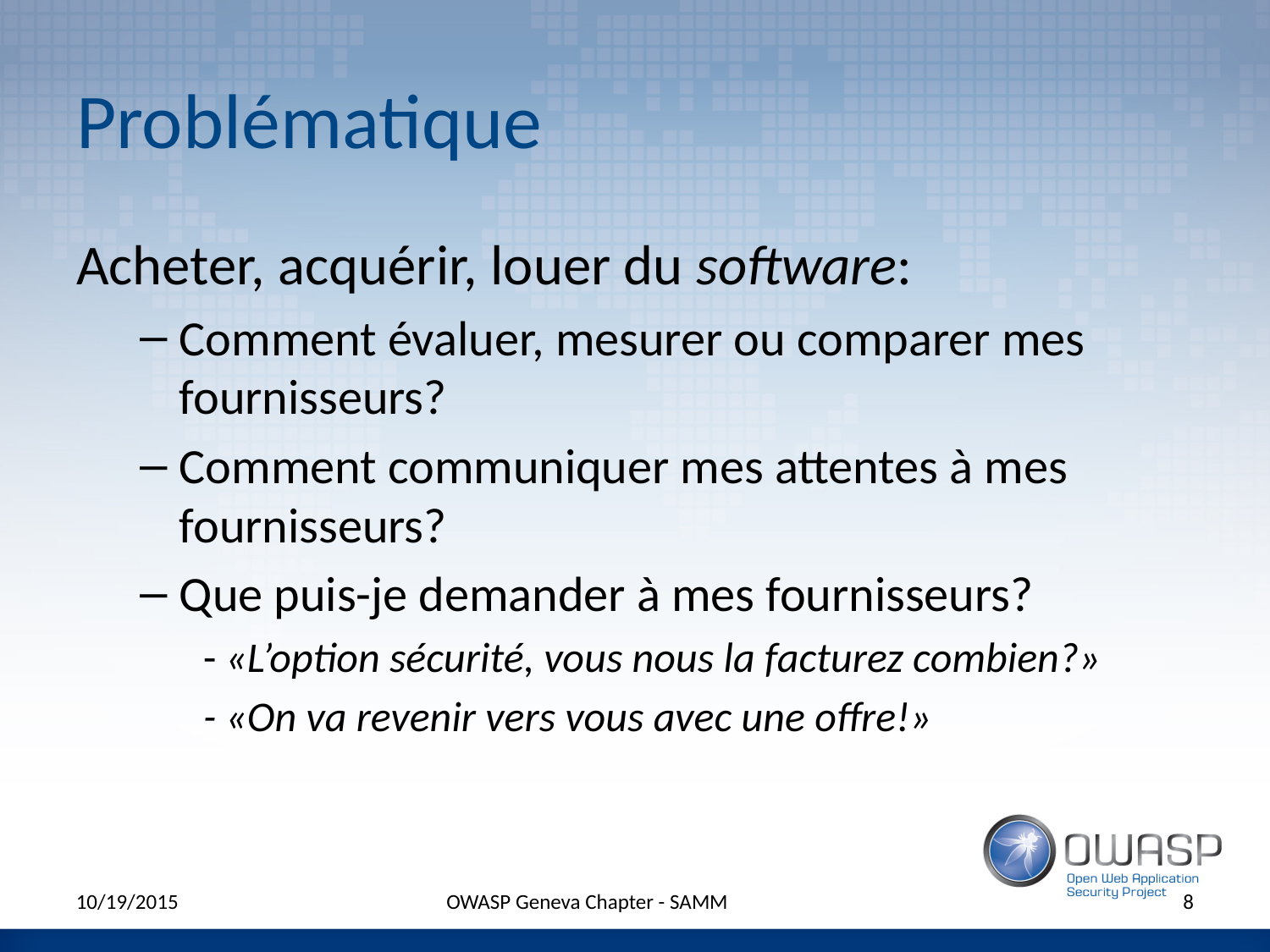

# Problématique
Acheter, acquérir, louer du software:
Comment évaluer, mesurer ou comparer mes fournisseurs?
Comment communiquer mes attentes à mes fournisseurs?
Que puis-je demander à mes fournisseurs?
- «L’option sécurité, vous nous la facturez combien?»
- «On va revenir vers vous avec une offre!»
10/19/2015
OWASP Geneva Chapter - SAMM
8